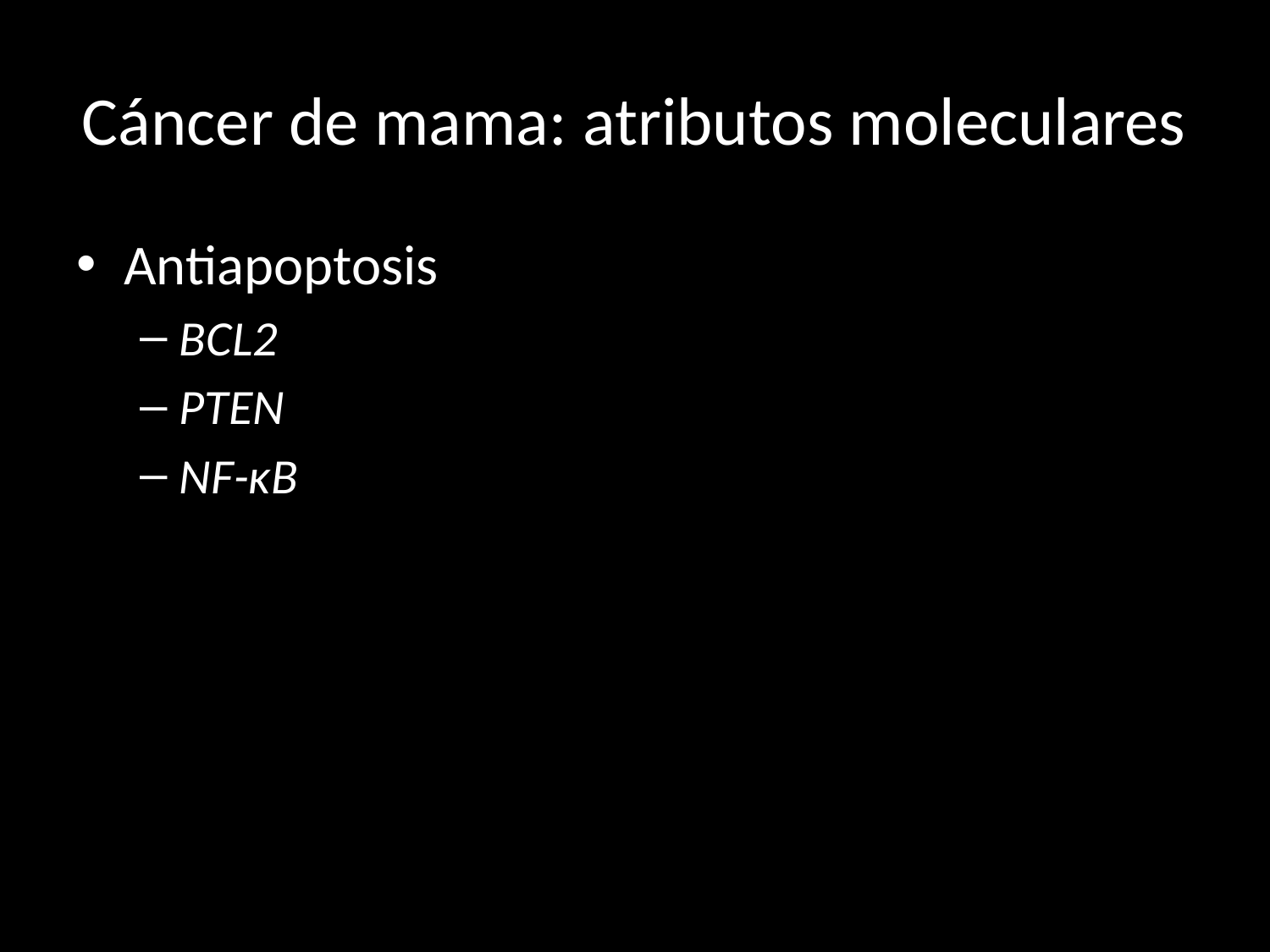

# Cáncer de mama: atributos moleculares
Antiapoptosis
BCL2
PTEN
NF-κB